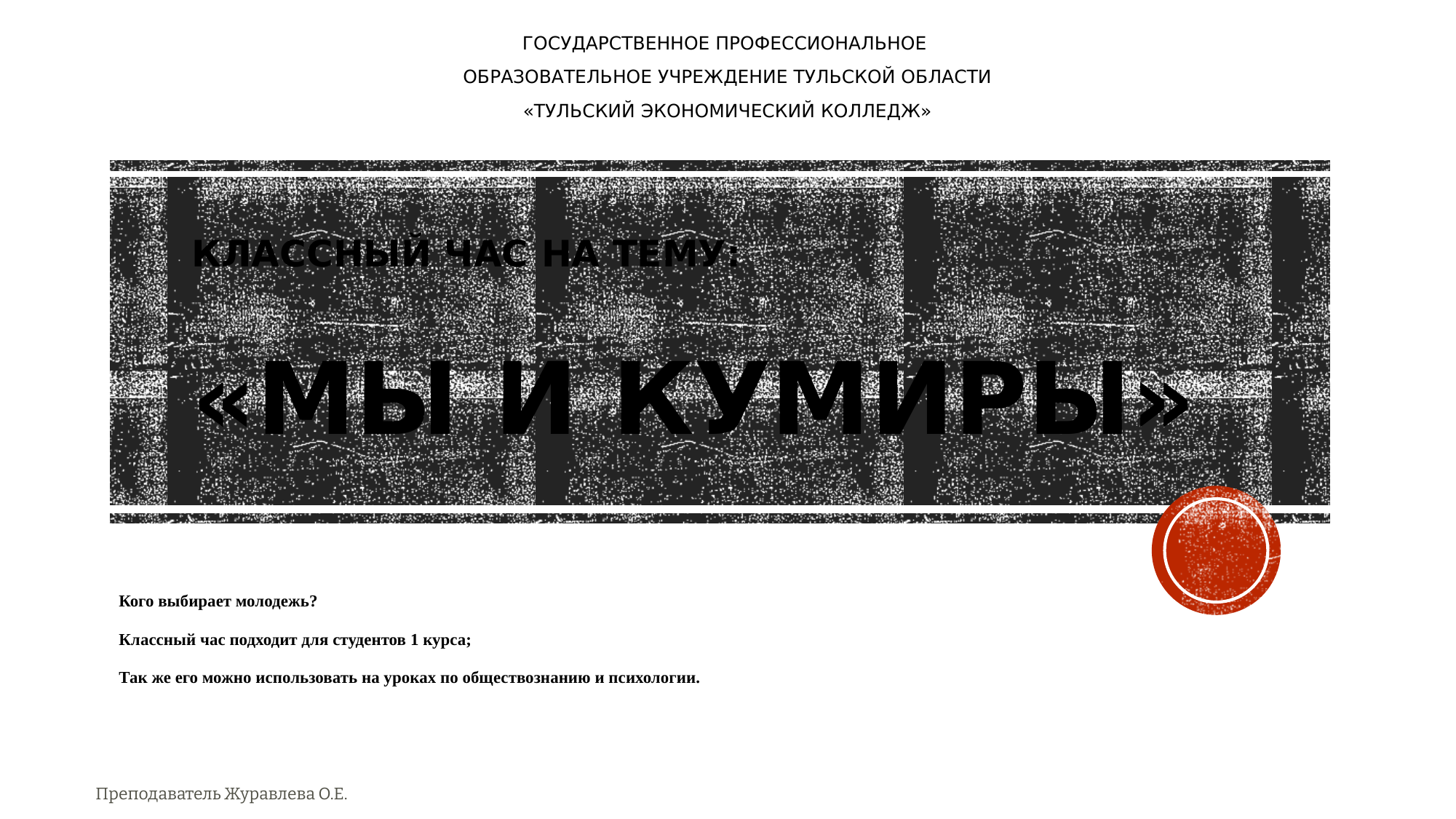

ГОСУДАРСТВЕННОЕ ПРОФЕССИОНАЛЬНОЕ
ОБРАЗОВАТЕЛЬНОЕ УЧРЕЖДЕНИЕ ТУЛЬСКОЙ ОБЛАСТИ
«ТУЛЬСКИЙ ЭКОНОМИЧЕСКИЙ КОЛЛЕДЖ»
# Классный час на тему: «Мы и кумиры»
Кого выбирает молодежь?
Классный час подходит для студентов 1 курса;
Так же его можно использовать на уроках по обществознанию и психологии.
Преподаватель Журавлева О.Е.